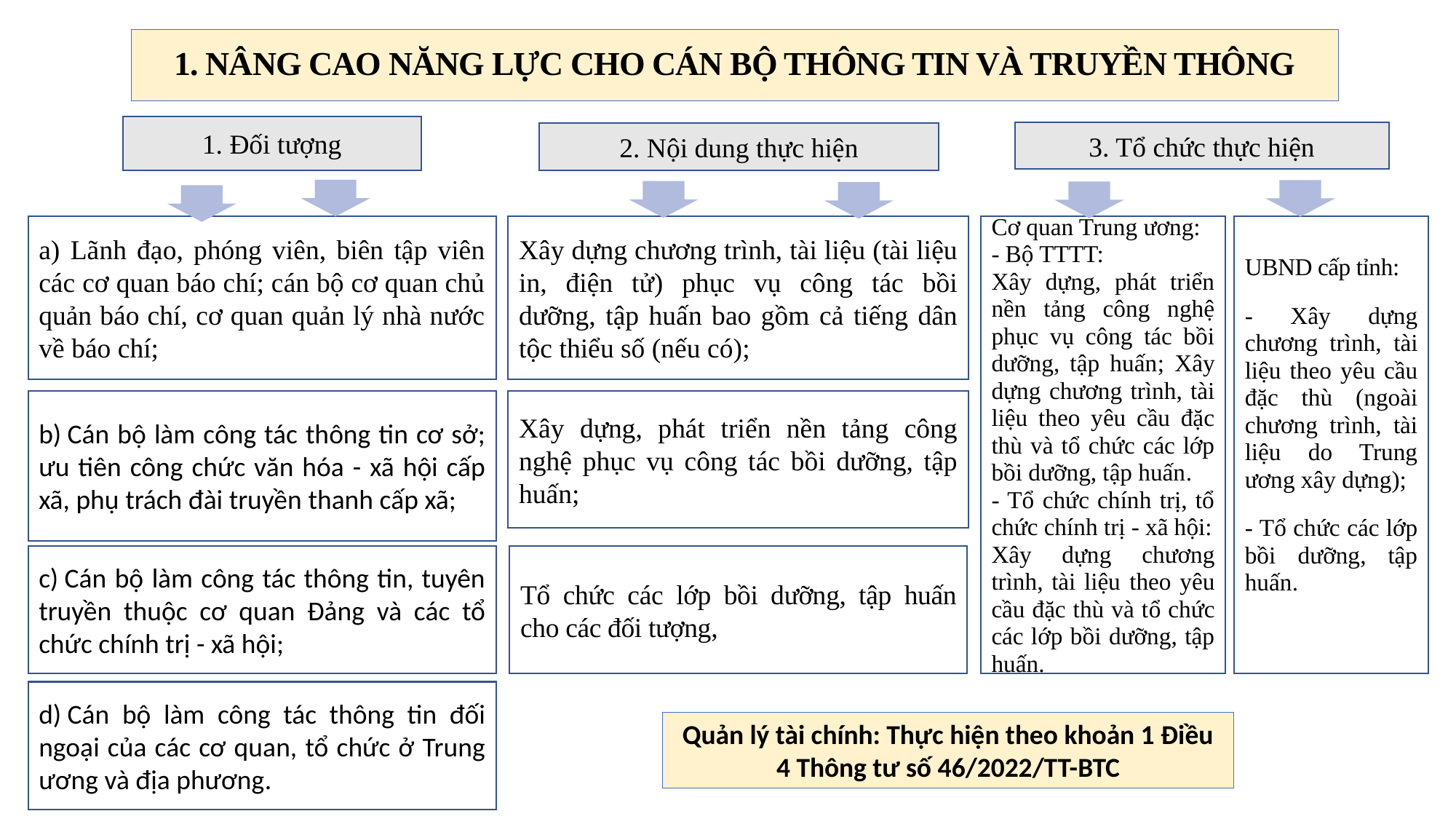

# 1. NÂNG CAO NĂNG LỰC CHO CÁN BỘ THÔNG TIN VÀ TRUYỀN THÔNG
1. Đối tượng
3. Tổ chức thực hiện
2. Nội dung thực hiện

Cơ quan Trung ương:
- Bộ TTTT:
Xây dựng, phát triển nền tảng công nghệ phục vụ công tác bồi dưỡng, tập huấn; Xây dựng chương trình, tài liệu theo yêu cầu đặc thù và tổ chức các lớp bồi dưỡng, tập huấn.
- Tổ chức chính trị, tổ chức chính trị - xã hội:
Xây dựng chương trình, tài liệu theo yêu cầu đặc thù và tổ chức các lớp bồi dưỡng, tập huấn.
a) Lãnh đạo, phóng viên, biên tập viên các cơ quan báo chí; cán bộ cơ quan chủ quản báo chí, cơ quan quản lý nhà nước về báo chí;
UBND cấp tỉnh:
- Xây dựng chương trình, tài liệu theo yêu cầu đặc thù (ngoài chương trình, tài liệu do Trung ương xây dựng);
- Tổ chức các lớp bồi dưỡng, tập huấn.

Xây dựng chương trình, tài liệu (tài liệu in, điện tử) phục vụ công tác bồi dưỡng, tập huấn bao gồm cả tiếng dân tộc thiểu số (nếu có);
b) Cán bộ làm công tác thông tin cơ sở; ưu tiên công chức văn hóa - xã hội cấp xã, phụ trách đài truyền thanh cấp xã;
Xây dựng, phát triển nền tảng công nghệ phục vụ công tác bồi dưỡng, tập huấn;
c) Cán bộ làm công tác thông tin, tuyên truyền thuộc cơ quan Đảng và các tổ chức chính trị - xã hội;
Tổ chức các lớp bồi dưỡng, tập huấn cho các đối tượng,
d) Cán bộ làm công tác thông tin đối ngoại của các cơ quan, tổ chức ở Trung ương và địa phương.
Quản lý tài chính: Thực hiện theo khoản 1 Điều 4 Thông tư số 46/2022/TT-BTC